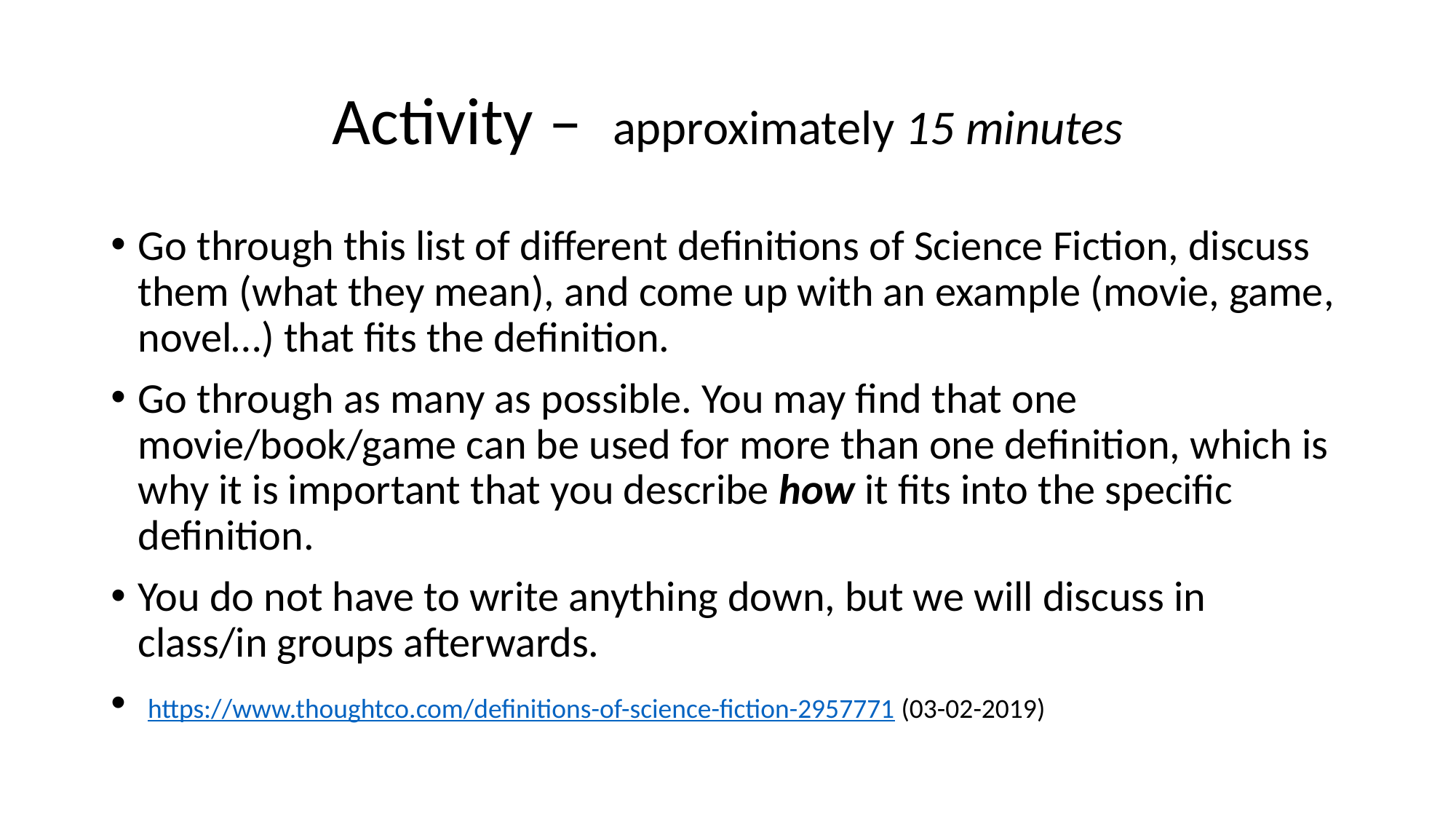

# Activity –  approximately 15 minutes
Go through this list of different definitions of Science Fiction, discuss them (what they mean), and come up with an example (movie, game, novel…) that fits the definition.
Go through as many as possible. You may find that one movie/book/game can be used for more than one definition, which is why it is important that you describe how it fits into the specific definition.
You do not have to write anything down, but we will discuss in class/in groups afterwards.
 https://www.thoughtco.com/definitions-of-science-fiction-2957771 (03-02-2019)